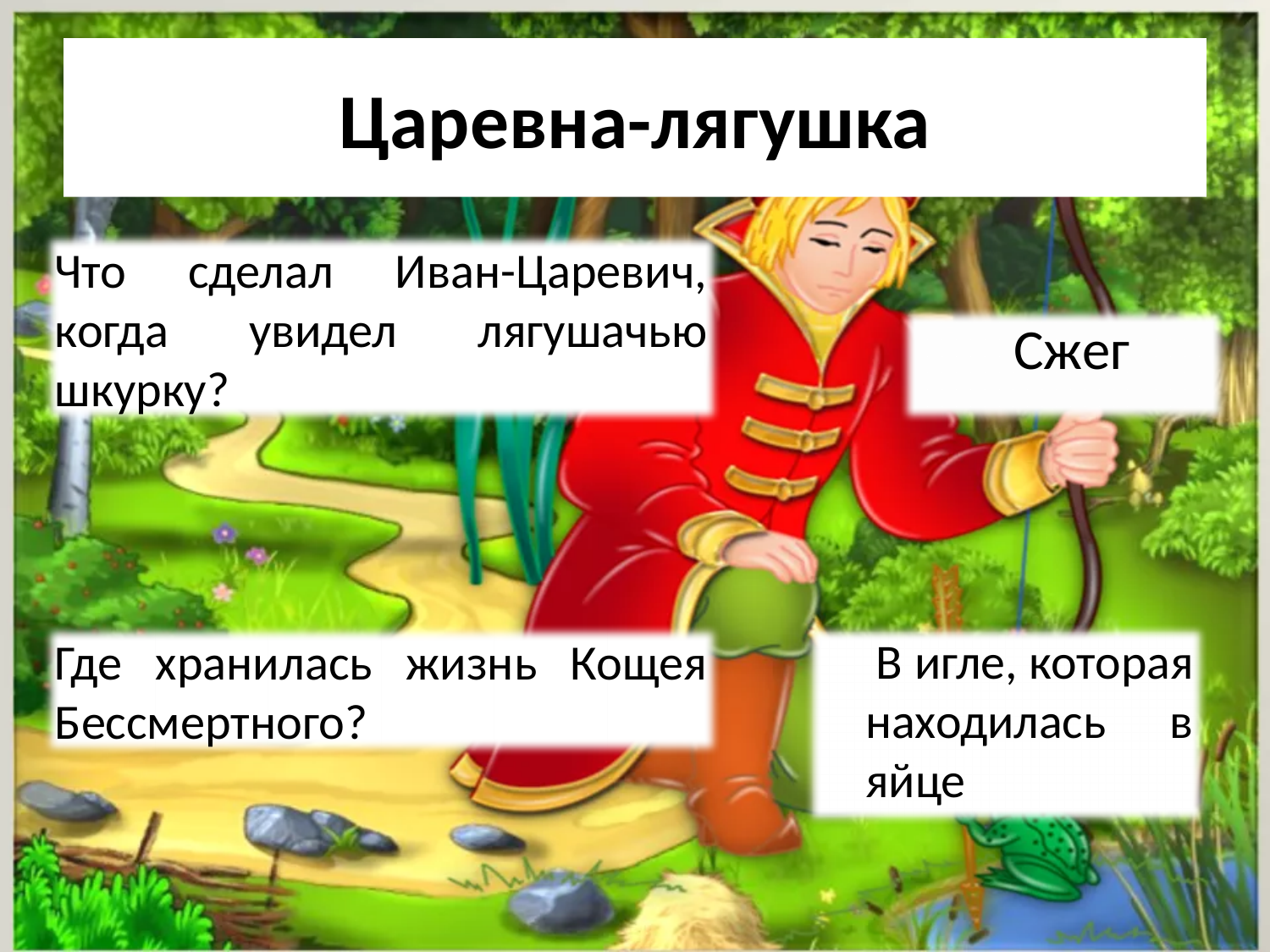

# Царевна-лягушка
Что сделал Иван-Царевич, когда увидел лягушачью шкурку?
        Сжег
Где хранилась жизнь Кощея Бессмертного?
     В игле, которая находилась в яйце